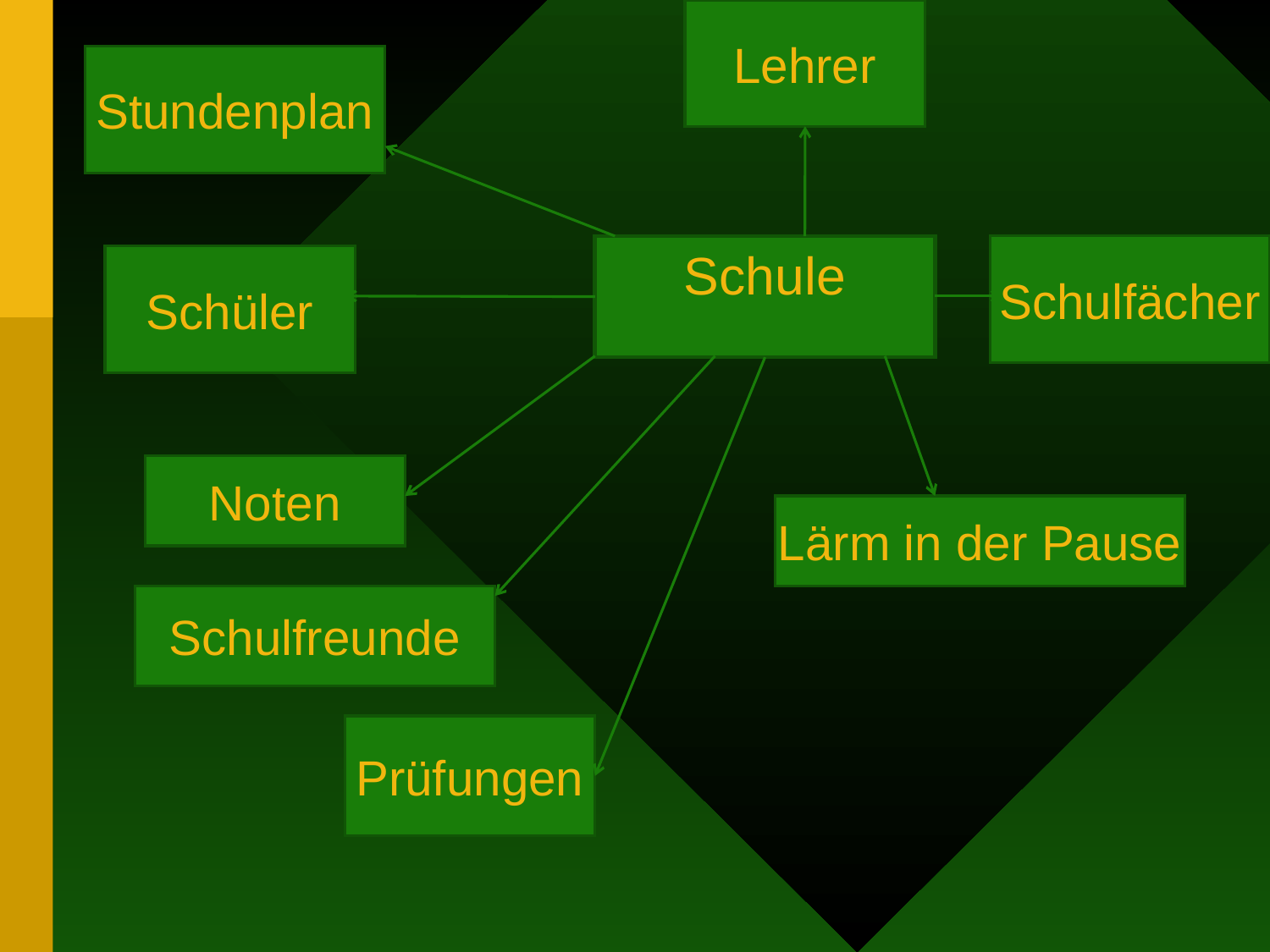

Lehrer
Stundenplan
Schule
Schulfächer
Schüler
Noten
Lärm in der Pause
Schulfreunde
Prüfungen